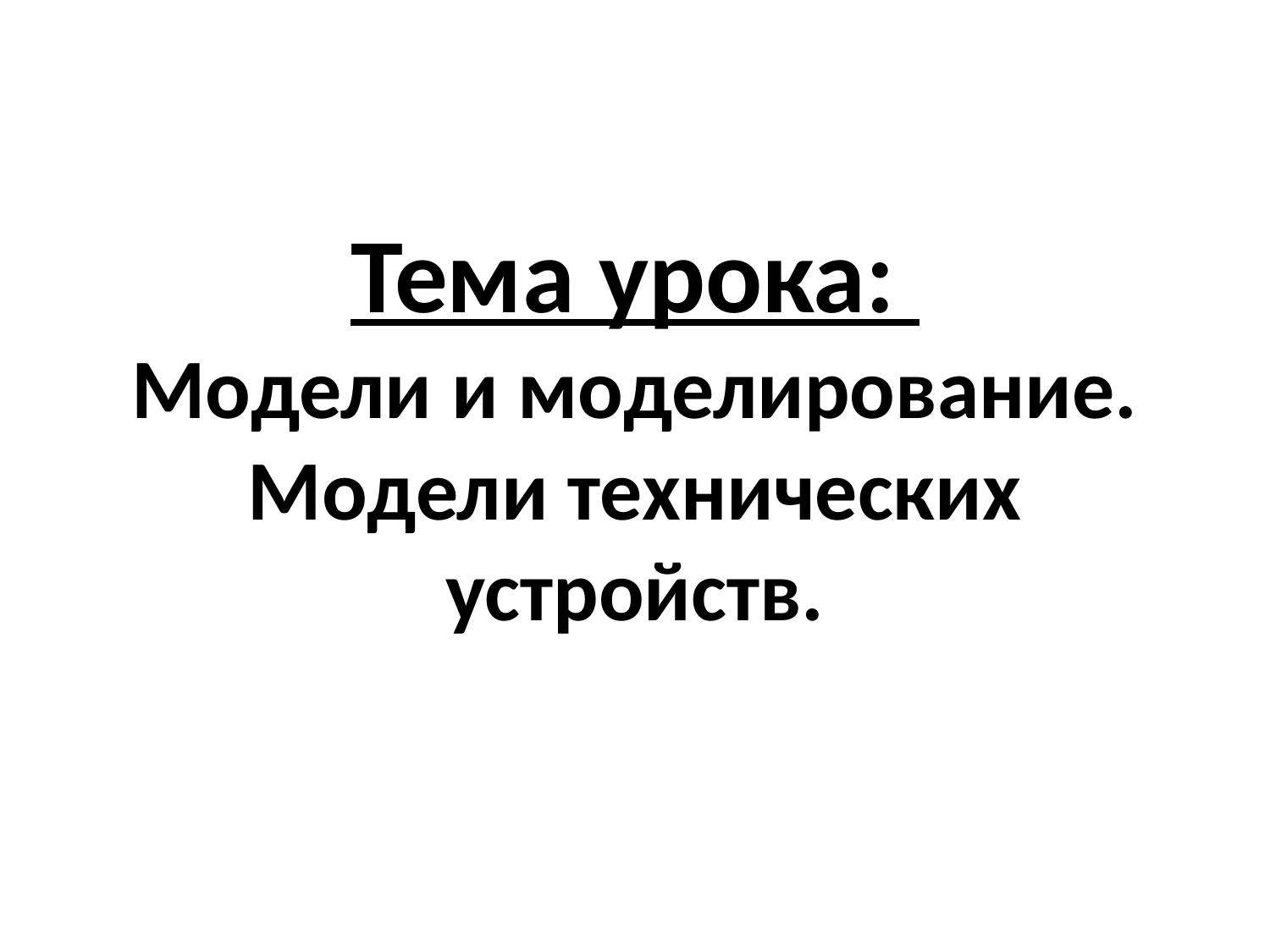

# Тема урока: Модели и моделирование. Модели технических устройств.